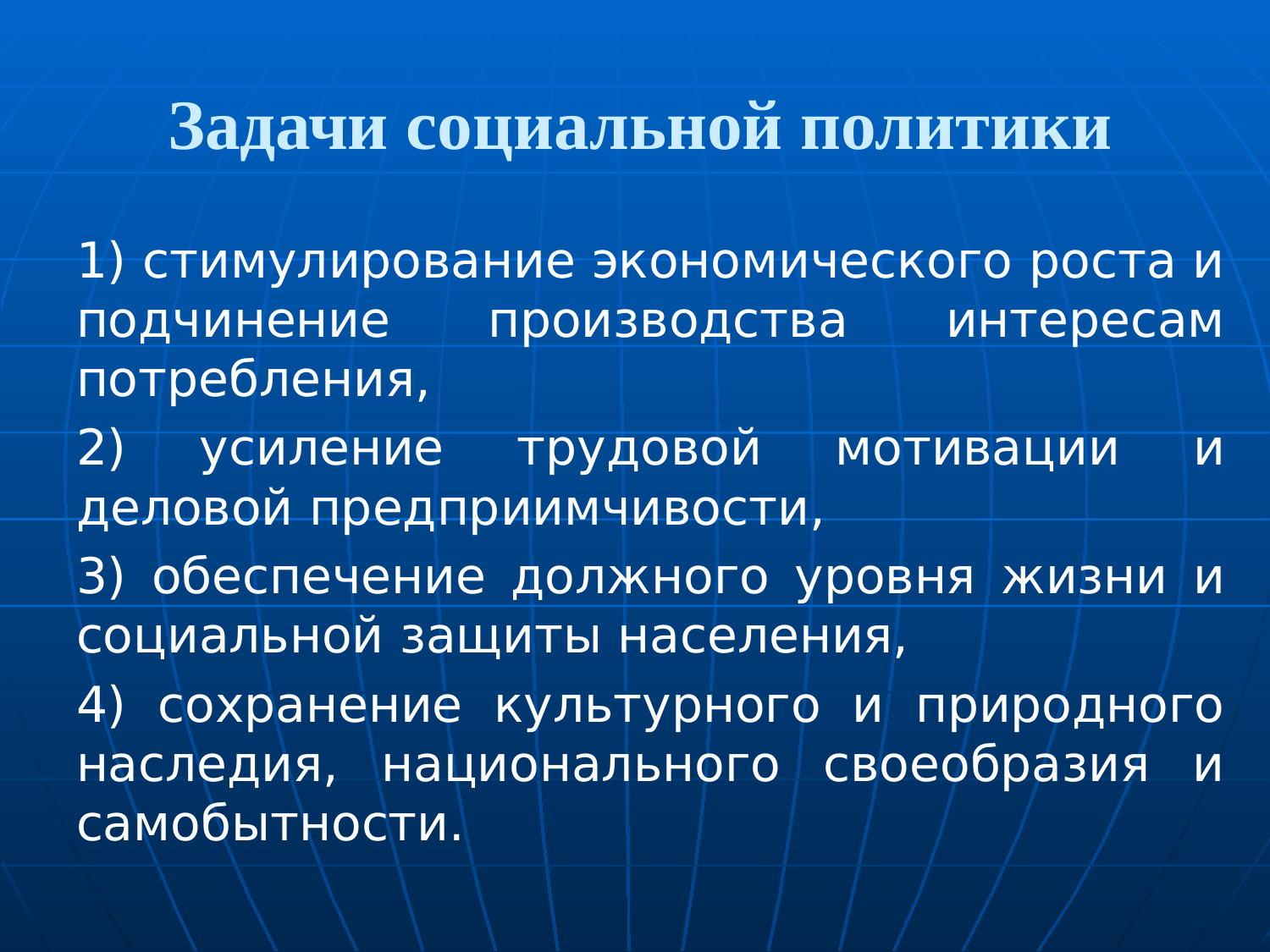

# Задачи социальной политики
1) стимулирование экономического роста и подчинение производства интересам потребления,
2) усиление трудовой мотивации и деловой предприимчивости,
3) обеспечение должного уровня жизни и социальной защиты населения,
4) сохранение культурного и природного наследия, национального своеобразия и самобытности.